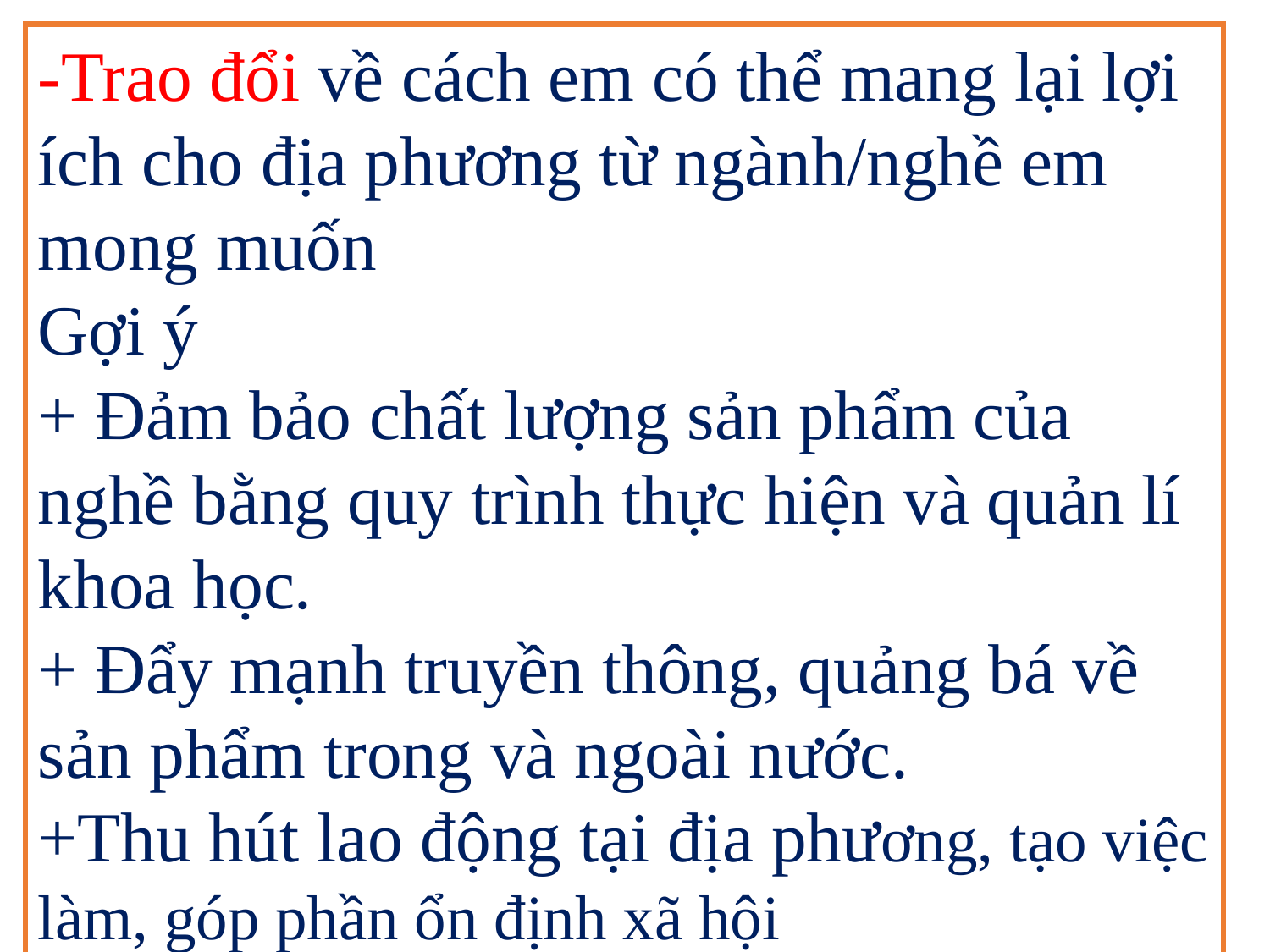

-Trao đổi về cách em có thể mang lại lợi ích cho địa phương từ ngành/nghề em mong muốn
Gợi ý
+ Đảm bảo chất lượng sản phẩm của nghề bằng quy trình thực hiện và quản lí khoa học.
+ Đẩy mạnh truyền thông, quảng bá về sản phẩm trong và ngoài nước.
+Thu hút lao động tại địa phương, tạo việc làm, góp phần ổn định xã hội